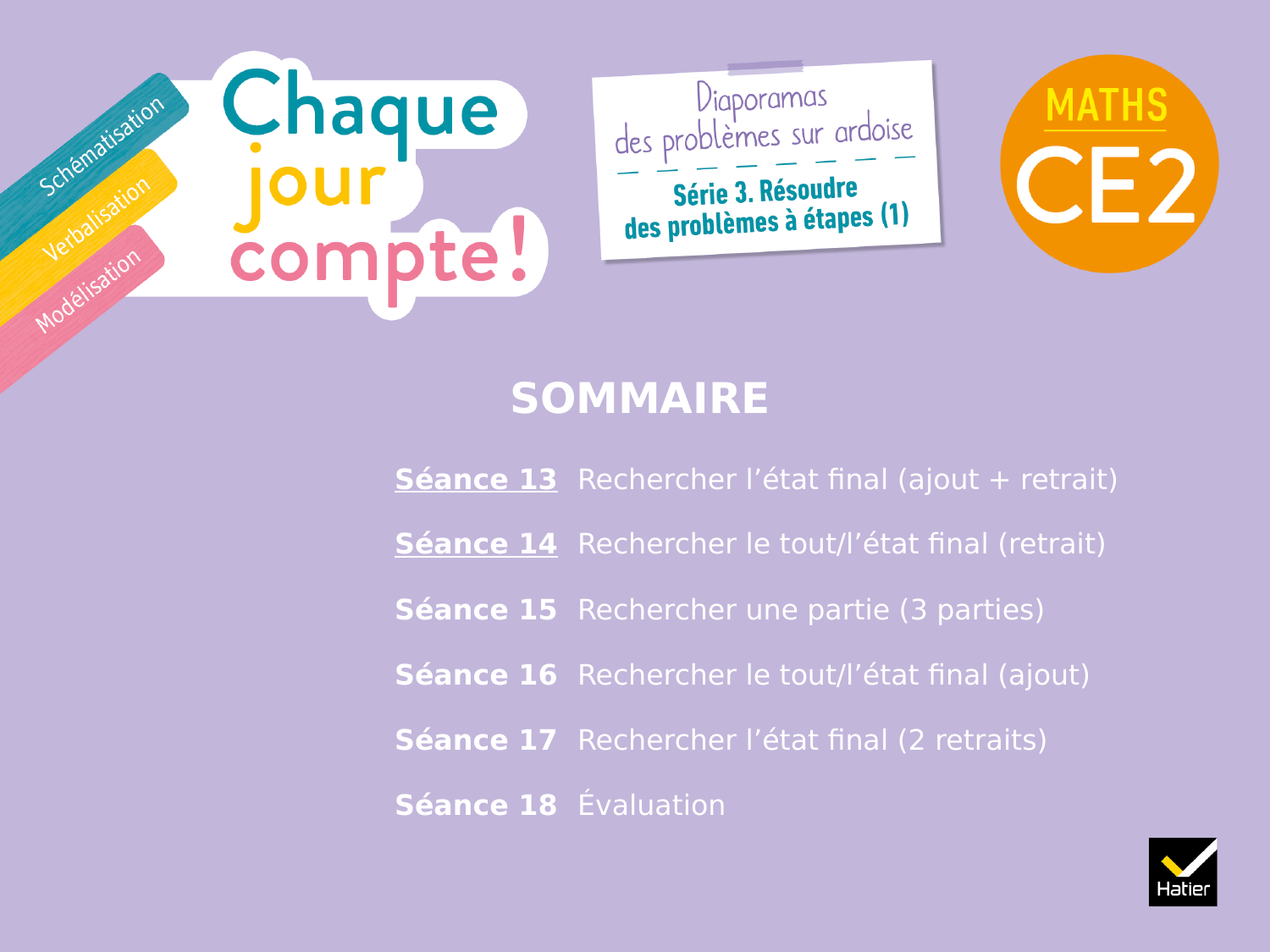

SOMMAIRE
Séance 13  Rechercher l’état final (ajout + retrait)

Séance 14  Rechercher le tout/l’état final (retrait)

Séance 15  Rechercher une partie (3 parties)

Séance 16  Rechercher le tout/l’état final (ajout)

Séance 17  Rechercher l’état final (2 retraits)

Séance 18  Évaluation